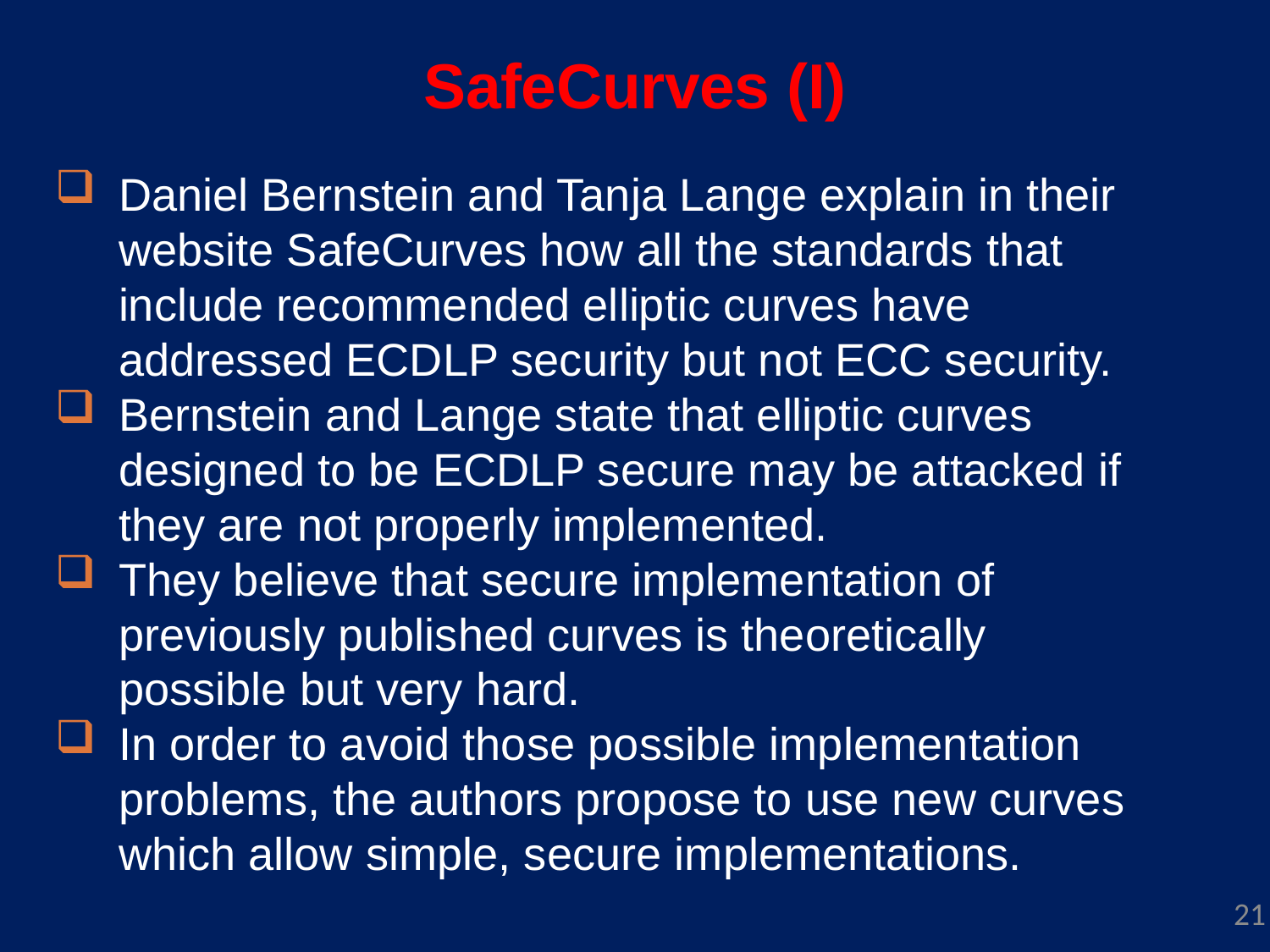

# SafeCurves (I)
Daniel Bernstein and Tanja Lange explain in their website SafeCurves how all the standards that include recommended elliptic curves have addressed ECDLP security but not ECC security.
Bernstein and Lange state that elliptic curves designed to be ECDLP secure may be attacked if they are not properly implemented.
They believe that secure implementation of previously published curves is theoretically possible but very hard.
In order to avoid those possible implementation problems, the authors propose to use new curves which allow simple, secure implementations.
21